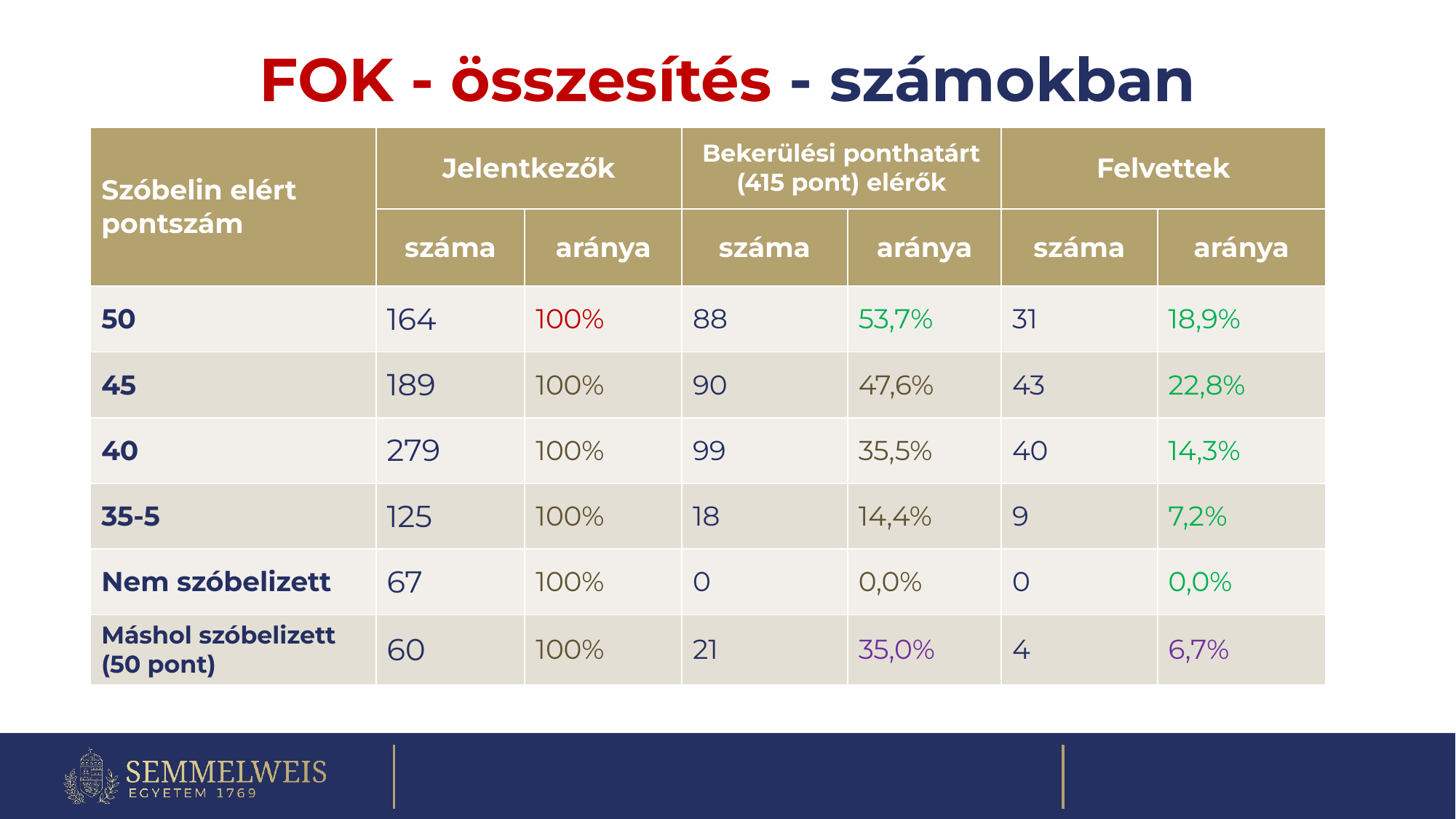

# FOK - összesítés - számokban
| Szóbelin elért pontszám | Jelentkezők |  | Bekerülési ponthatárt (415 pont) elérők |  | Felvettek |  |
| --- | --- | --- | --- | --- | --- | --- |
|  | száma | aránya | száma | aránya | száma | aránya |
| 50 | 164 | 100% | 88 | 53,7% | 31 | 18,9% |
| 45 | 189 | 100% | 90 | 47,6% | 43 | 22,8% |
| 40 | 279 | 100% | 99 | 35,5% | 40 | 14,3% |
| 35-5 | 125 | 100% | 18 | 14,4% | 9 | 7,2% |
| Nem szóbelizett | 67 | 100% | 0 | 0,0% | 0 | 0,0% |
| Máshol szóbelizett (50 pont) | 60 | 100% | 21 | 35,0% | 4 | 6,7% |